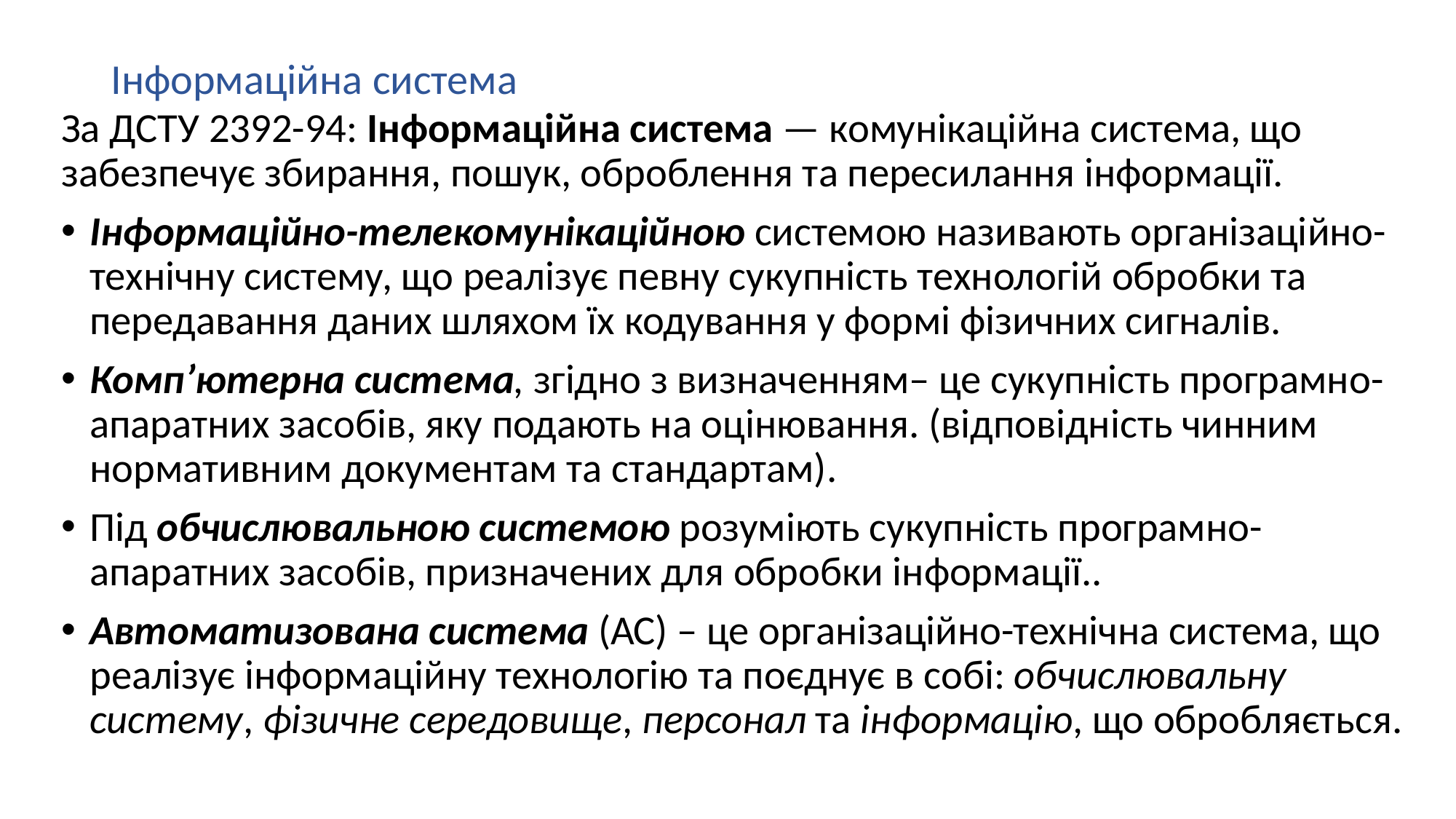

# Інформаційна система
За ДСТУ 2392-94: Інформаційна система — комунікаційна система, що забезпечує збирання, пошук, оброблення та пересилання інформації.
Інформаційно-телекомунікаційною системою називають організаційно-технічну систему, що реалізує певну сукупність технологій обробки та передавання даних шляхом їх кодування у формі фізичних сигналів.
Комп’ютерна система, згідно з визначенням– це сукупність програмно-апаратних засобів, яку подають на оцінювання. (відповідність чинним нормативним документам та стандартам).
Під обчислювальною системою розуміють сукупність програмно-апаратних засобів, призначених для обробки інформації..
Автоматизована система (АС) – це організаційно-технічна система, що реалізує інформаційну технологію та поєднує в собі: обчислювальну систему, фізичне середовище, персонал та інформацію, що обробляється.